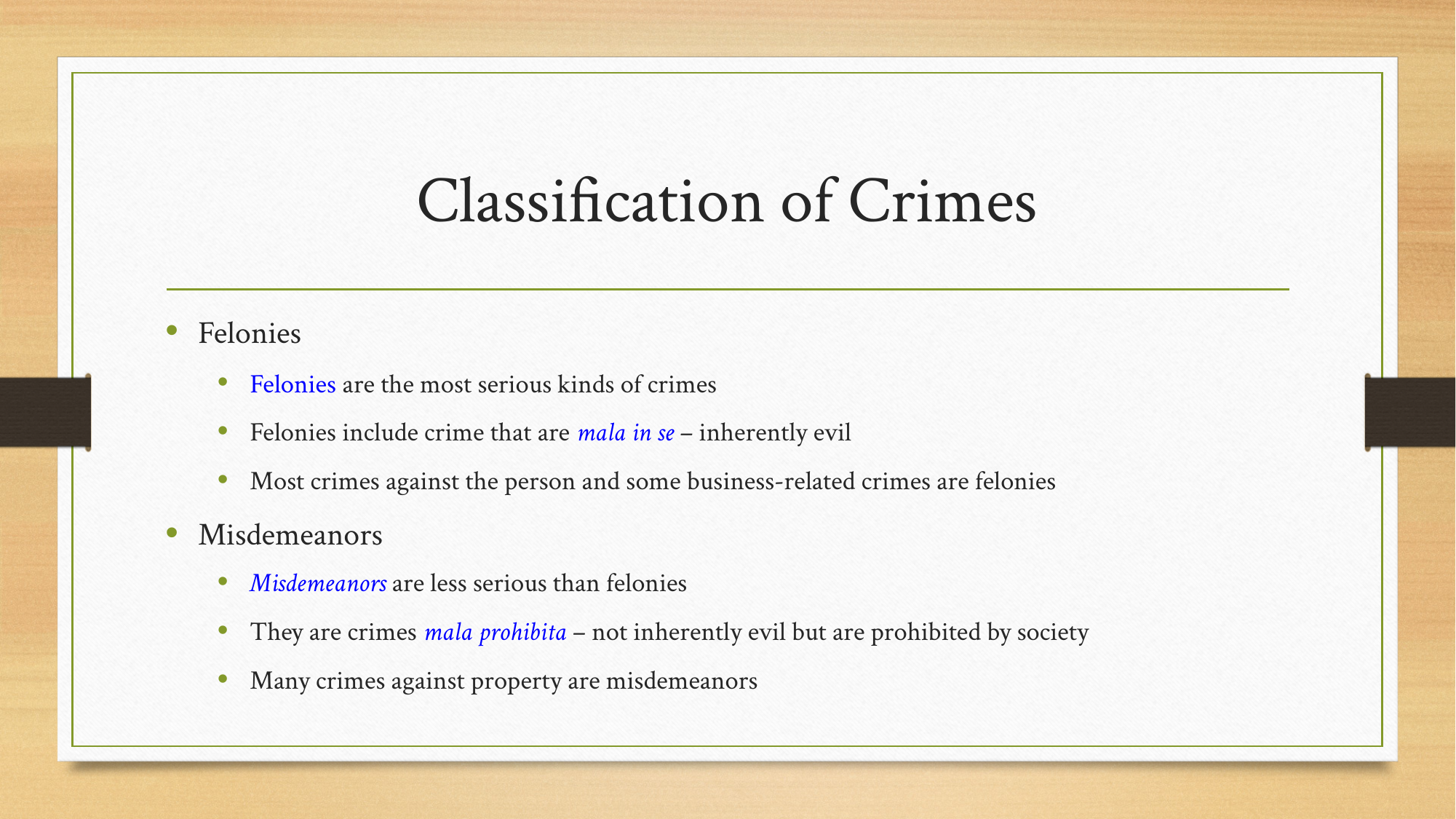

# Classification of Crimes
Felonies
Felonies are the most serious kinds of crimes
Felonies include crime that are mala in se – inherently evil
Most crimes against the person and some business-related crimes are felonies
Misdemeanors
Misdemeanors are less serious than felonies
They are crimes mala prohibita – not inherently evil but are prohibited by society
Many crimes against property are misdemeanors